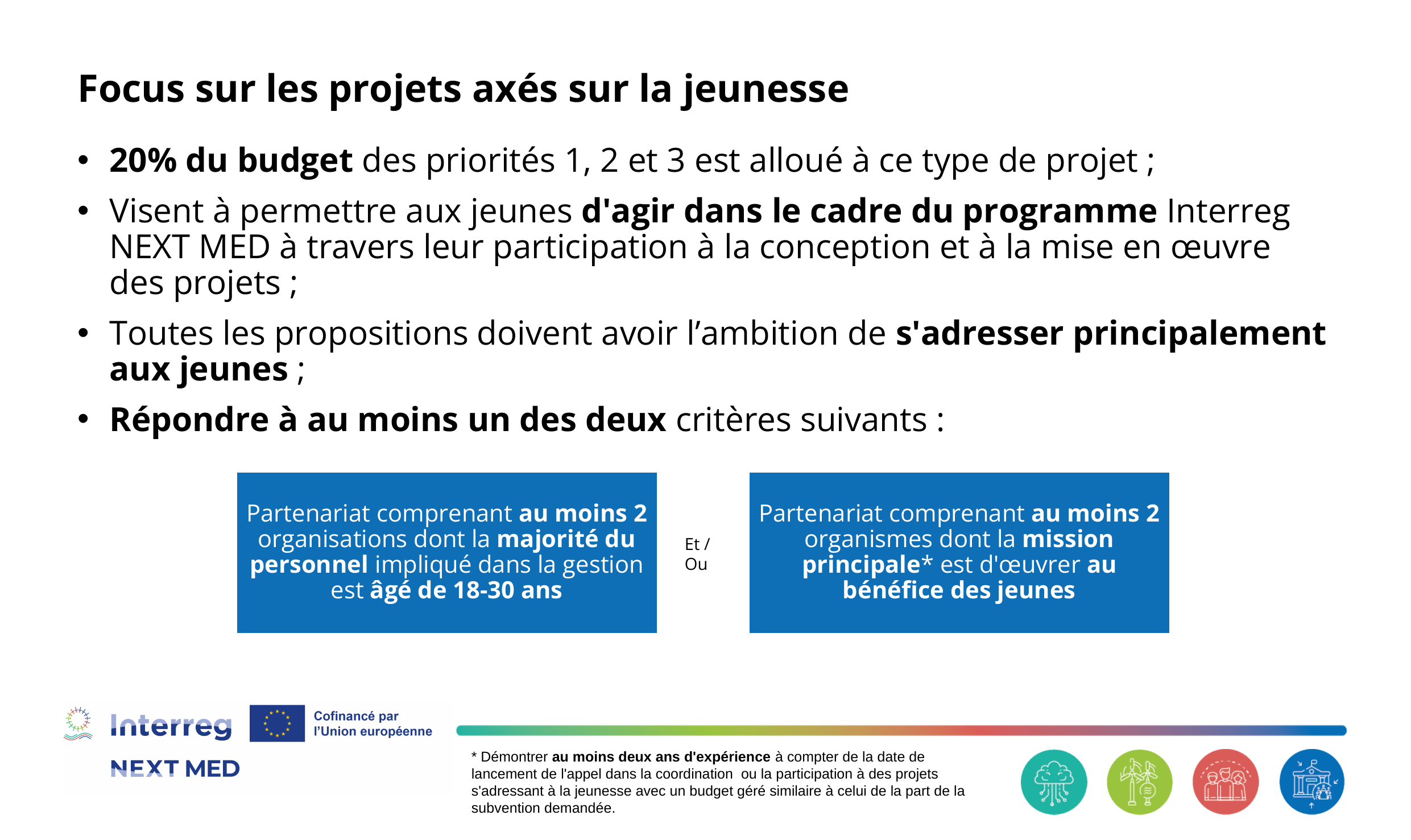

# Focus sur les projets axés sur la jeunesse
20% du budget des priorités 1, 2 et 3 est alloué à ce type de projet ;
Visent à permettre aux jeunes d'agir dans le cadre du programme Interreg NEXT MED à travers leur participation à la conception et à la mise en œuvre des projets ;
Toutes les propositions doivent avoir l’ambition de s'adresser principalement aux jeunes ;
Répondre à au moins un des deux critères suivants :

Partenariat comprenant au moins 2 organisations dont la majorité du personnel impliqué dans la gestion est âgé de 18-30 ans
Partenariat comprenant au moins 2 organismes dont la mission principale* est d'œuvrer au bénéfice des jeunes
Et / Ou
* Démontrer au moins deux ans d'expérience à compter de la date de lancement de l'appel dans la coordination  ou la participation à des projets s'adressant à la jeunesse avec un budget géré similaire à celui de la part de la subvention demandée.